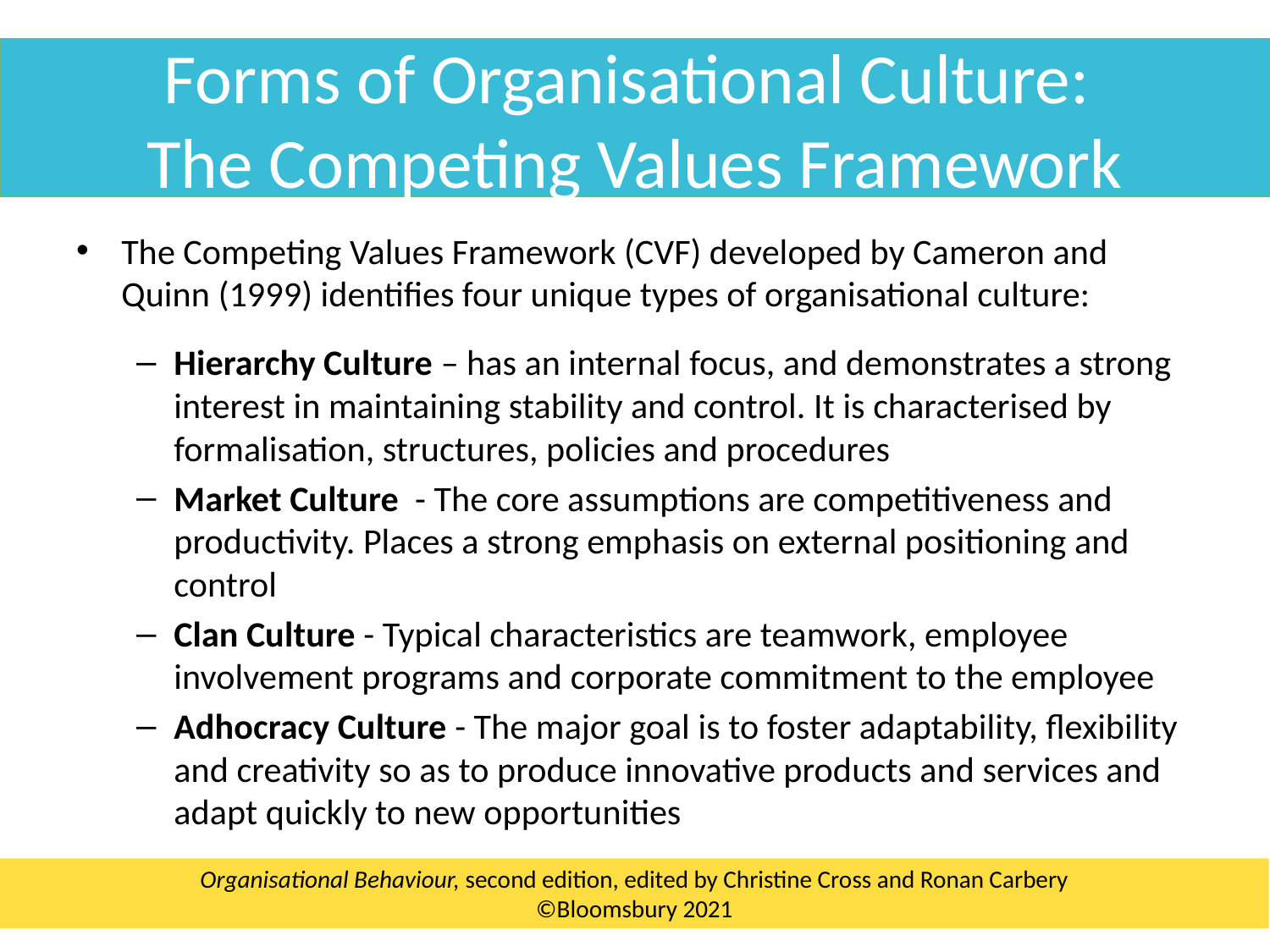

Forms of Organisational Culture:
The Competing Values Framework
The Competing Values Framework (CVF) developed by Cameron and Quinn (1999) identifies four unique types of organisational culture:

Hierarchy Culture – has an internal focus, and demonstrates a strong interest in maintaining stability and control. It is characterised by formalisation, structures, policies and procedures
Market Culture  - The core assumptions are competitiveness and productivity. Places a strong emphasis on external positioning and control
Clan Culture - Typical characteristics are teamwork, employee involvement programs and corporate commitment to the employee
Adhocracy Culture - The major goal is to foster adaptability, flexibility and creativity so as to produce innovative products and services and adapt quickly to new opportunities